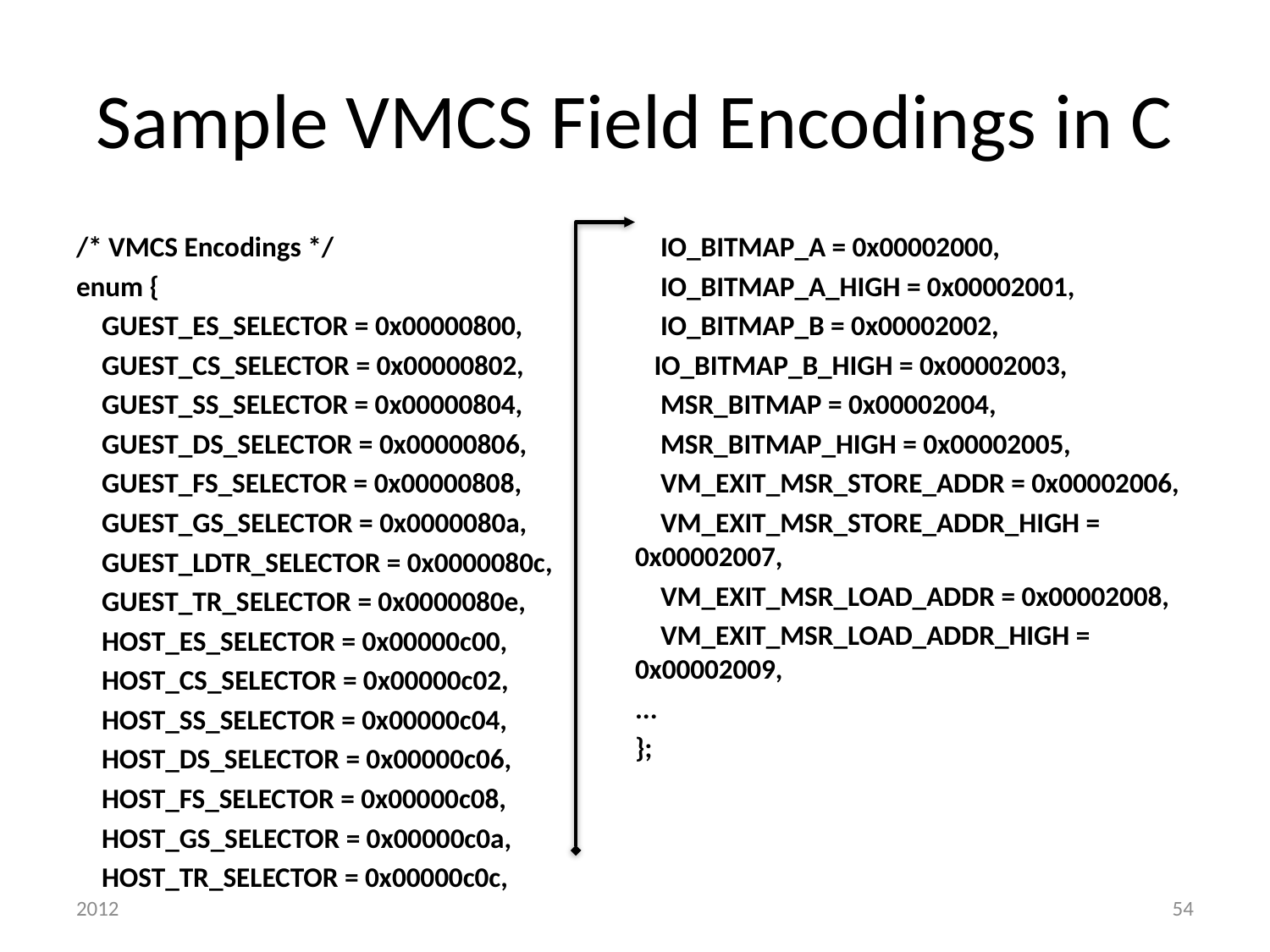

# Sample VMCS Field Encodings in C
/* VMCS Encodings */
enum {
    GUEST_ES_SELECTOR = 0x00000800,
    GUEST_CS_SELECTOR = 0x00000802,
    GUEST_SS_SELECTOR = 0x00000804,
    GUEST_DS_SELECTOR = 0x00000806,
    GUEST_FS_SELECTOR = 0x00000808,
    GUEST_GS_SELECTOR = 0x0000080a,
    GUEST_LDTR_SELECTOR = 0x0000080c,
    GUEST_TR_SELECTOR = 0x0000080e,
    HOST_ES_SELECTOR = 0x00000c00,
    HOST_CS_SELECTOR = 0x00000c02,
    HOST_SS_SELECTOR = 0x00000c04,
    HOST_DS_SELECTOR = 0x00000c06,
    HOST_FS_SELECTOR = 0x00000c08,
    HOST_GS_SELECTOR = 0x00000c0a,
    HOST_TR_SELECTOR = 0x00000c0c,
    IO_BITMAP_A = 0x00002000,
    IO_BITMAP_A_HIGH = 0x00002001,
    IO_BITMAP_B = 0x00002002,
   IO_BITMAP_B_HIGH = 0x00002003,
    MSR_BITMAP = 0x00002004,
    MSR_BITMAP_HIGH = 0x00002005,
    VM_EXIT_MSR_STORE_ADDR = 0x00002006,
    VM_EXIT_MSR_STORE_ADDR_HIGH = 0x00002007,
    VM_EXIT_MSR_LOAD_ADDR = 0x00002008,
    VM_EXIT_MSR_LOAD_ADDR_HIGH = 0x00002009,
...
};

2012

54